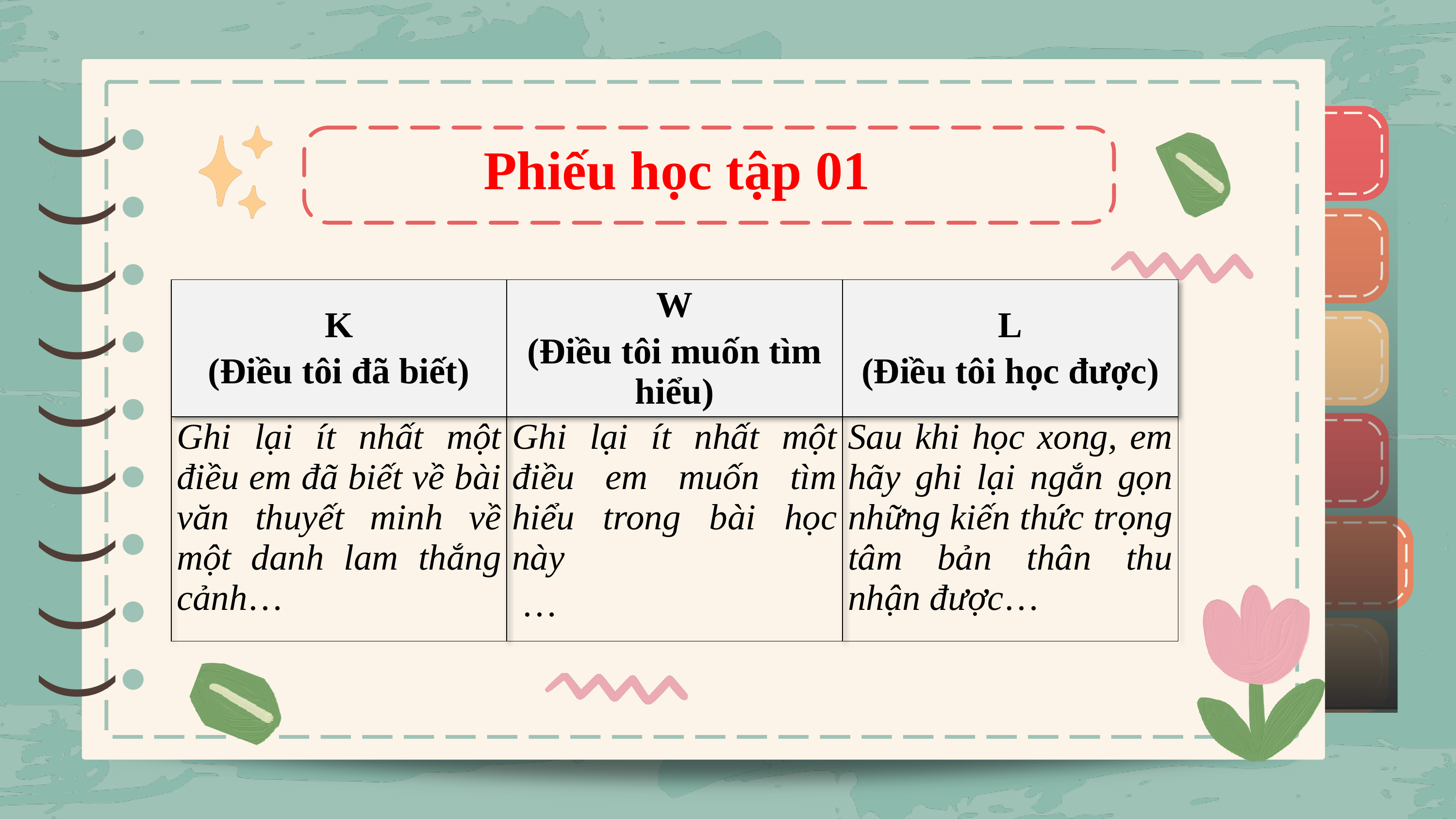

)
)
)
)
)
)
)
)
)

Phiếu học tập 01
)
)
)
)
)
)
)
)
)

| K (Điều tôi đã biết) | W (Điều tôi muốn tìm hiểu) | L (Điều tôi học được) |
| --- | --- | --- |
| Ghi lại ít nhất một điều em đã biết về bài văn thuyết minh về một danh lam thắng cảnh… | Ghi lại ít nhất một điều em muốn tìm hiểu trong bài học này  … | Sau khi học xong, em hãy ghi lại ngắn gọn những kiến thức trọng tâm bản thân thu nhận được… |